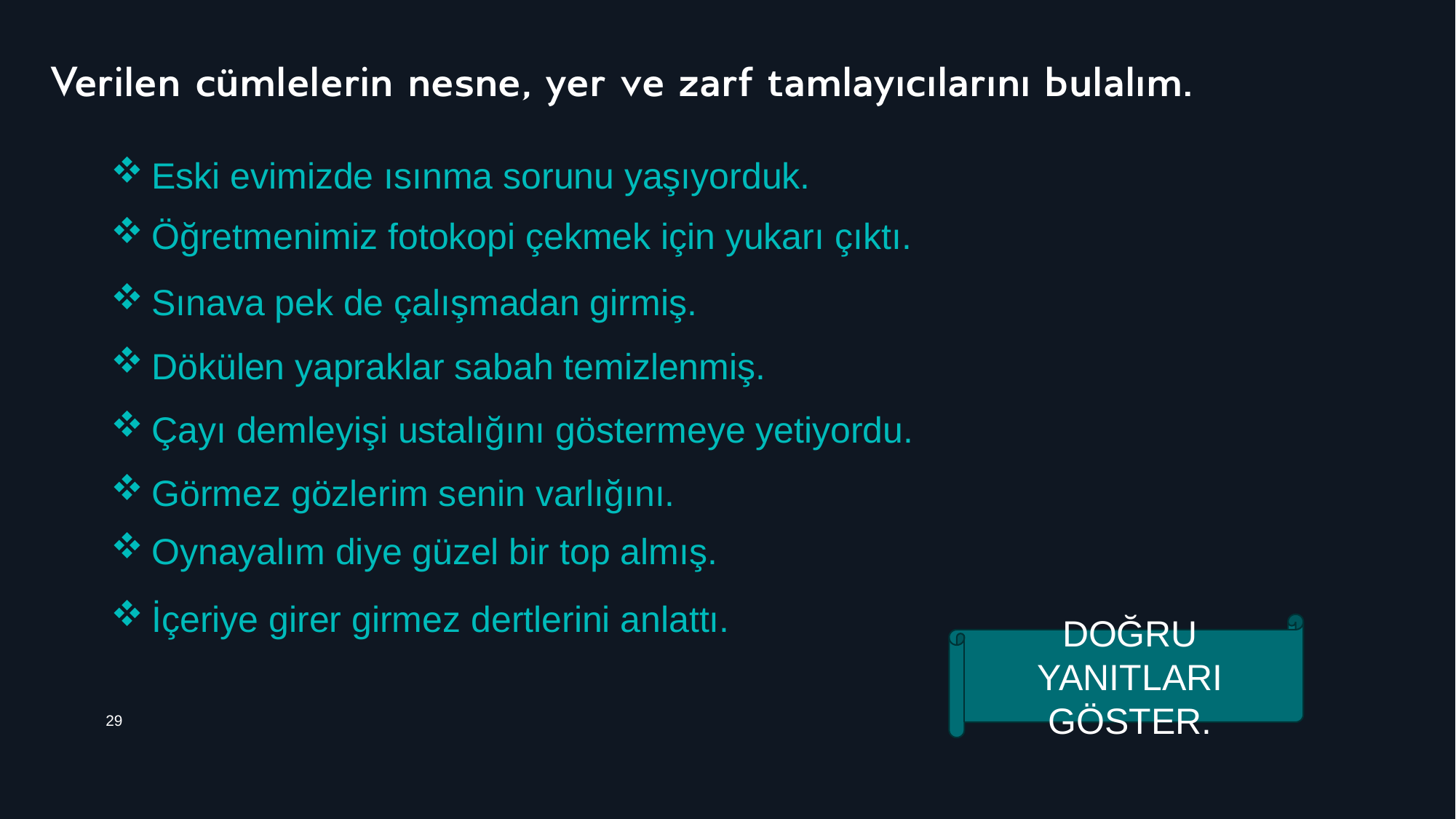

# Verilen cümlelerin nesne, yer ve zarf tamlayıcılarını bulalım.
Eski evimizde ısınma sorunu yaşıyorduk.
Öğretmenimiz fotokopi çekmek için yukarı çıktı.
Sınava pek de çalışmadan girmiş.
Dökülen yapraklar sabah temizlenmiş.
Çayı demleyişi ustalığını göstermeye yetiyordu.
Görmez gözlerim senin varlığını.
Oynayalım diye güzel bir top almış.
İçeriye girer girmez dertlerini anlattı.
DOĞRU YANITLARI GÖSTER.
29